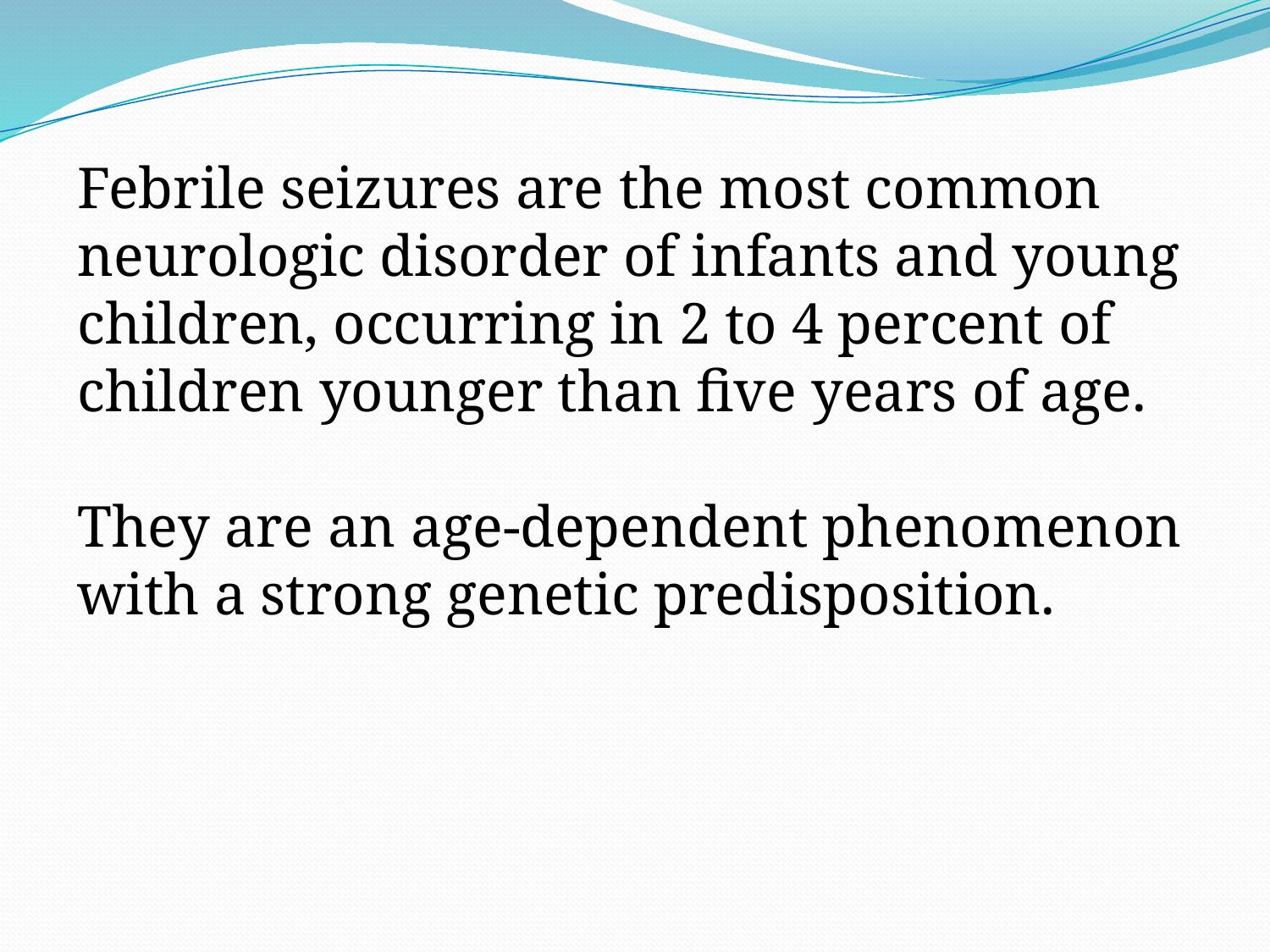

Febrile seizures are the most common neurologic disorder of infants and young children, occurring in 2 to 4 percent of children younger than five years of age.

They are an age-dependent phenomenon with a strong genetic predisposition.